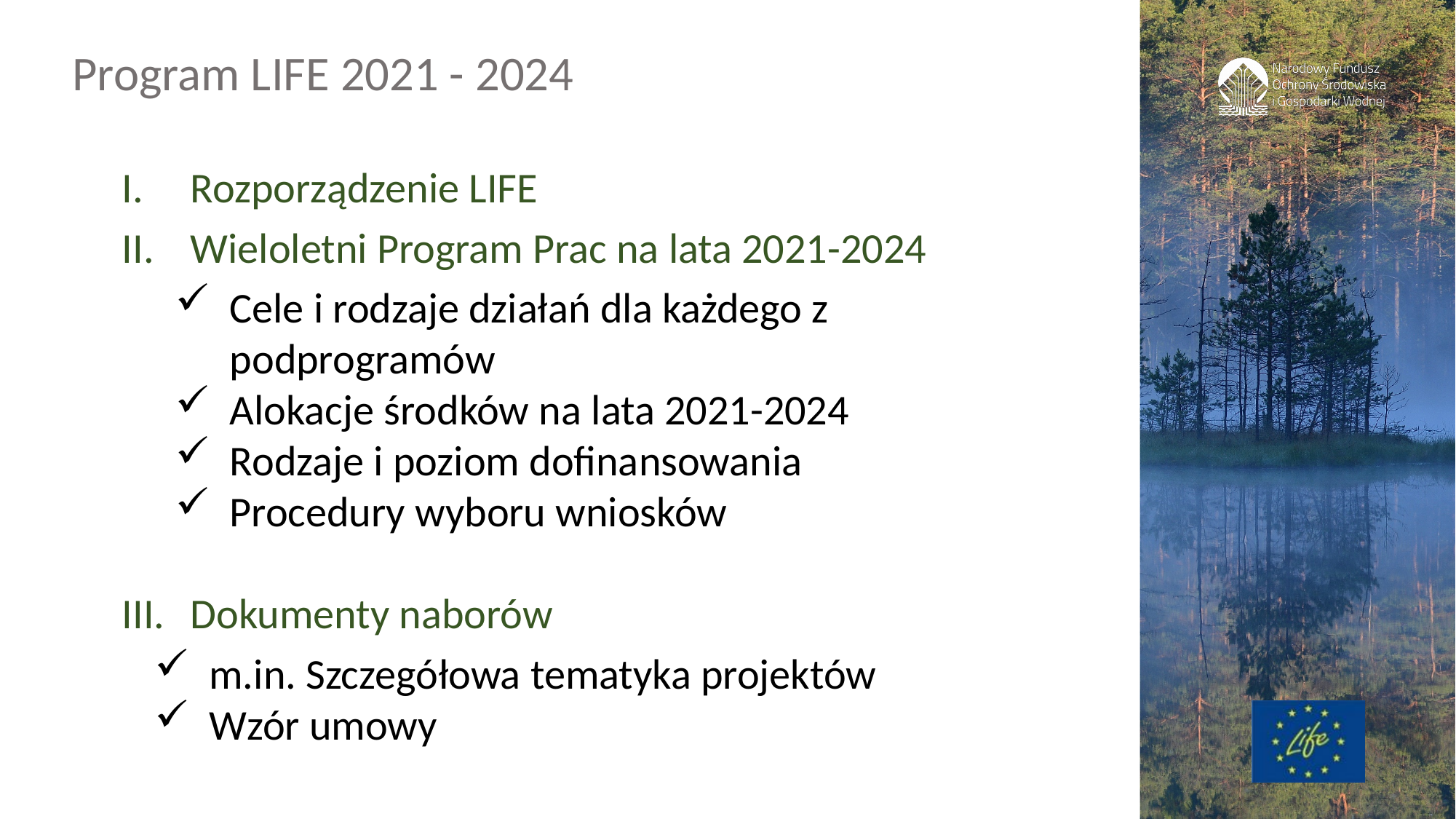

Program LIFE 2021 - 2024
Rozporządzenie LIFE
Wieloletni Program Prac na lata 2021-2024
Cele i rodzaje działań dla każdego z podprogramów
Alokacje środków na lata 2021-2024
Rodzaje i poziom dofinansowania
Procedury wyboru wniosków

Dokumenty naborów
m.in. Szczegółowa tematyka projektów
Wzór umowy